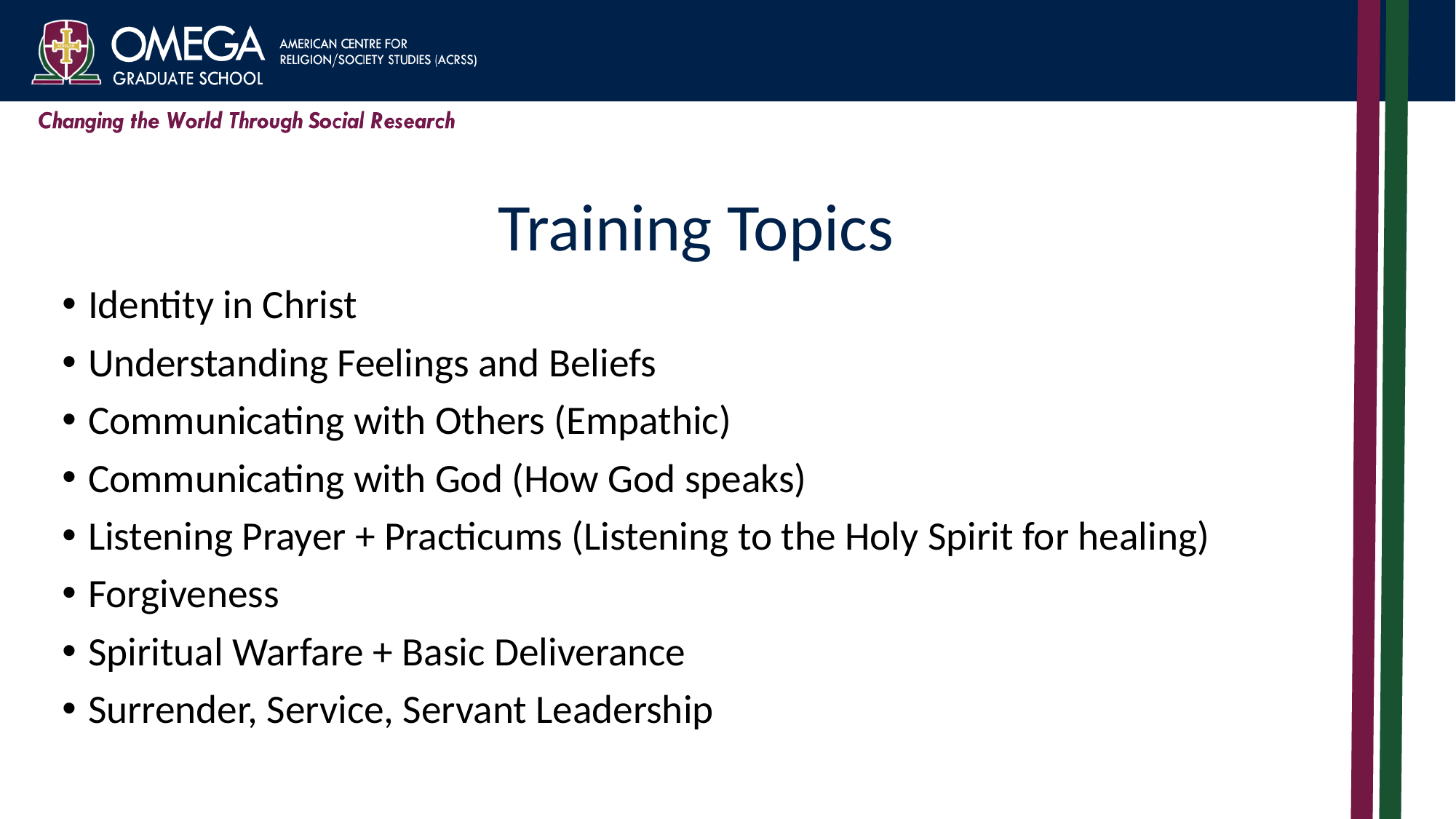

# Training Topics
Identity in Christ
Understanding Feelings and Beliefs
Communicating with Others (Empathic)
Communicating with God (How God speaks)
Listening Prayer + Practicums (Listening to the Holy Spirit for healing)
Forgiveness
Spiritual Warfare + Basic Deliverance
Surrender, Service, Servant Leadership